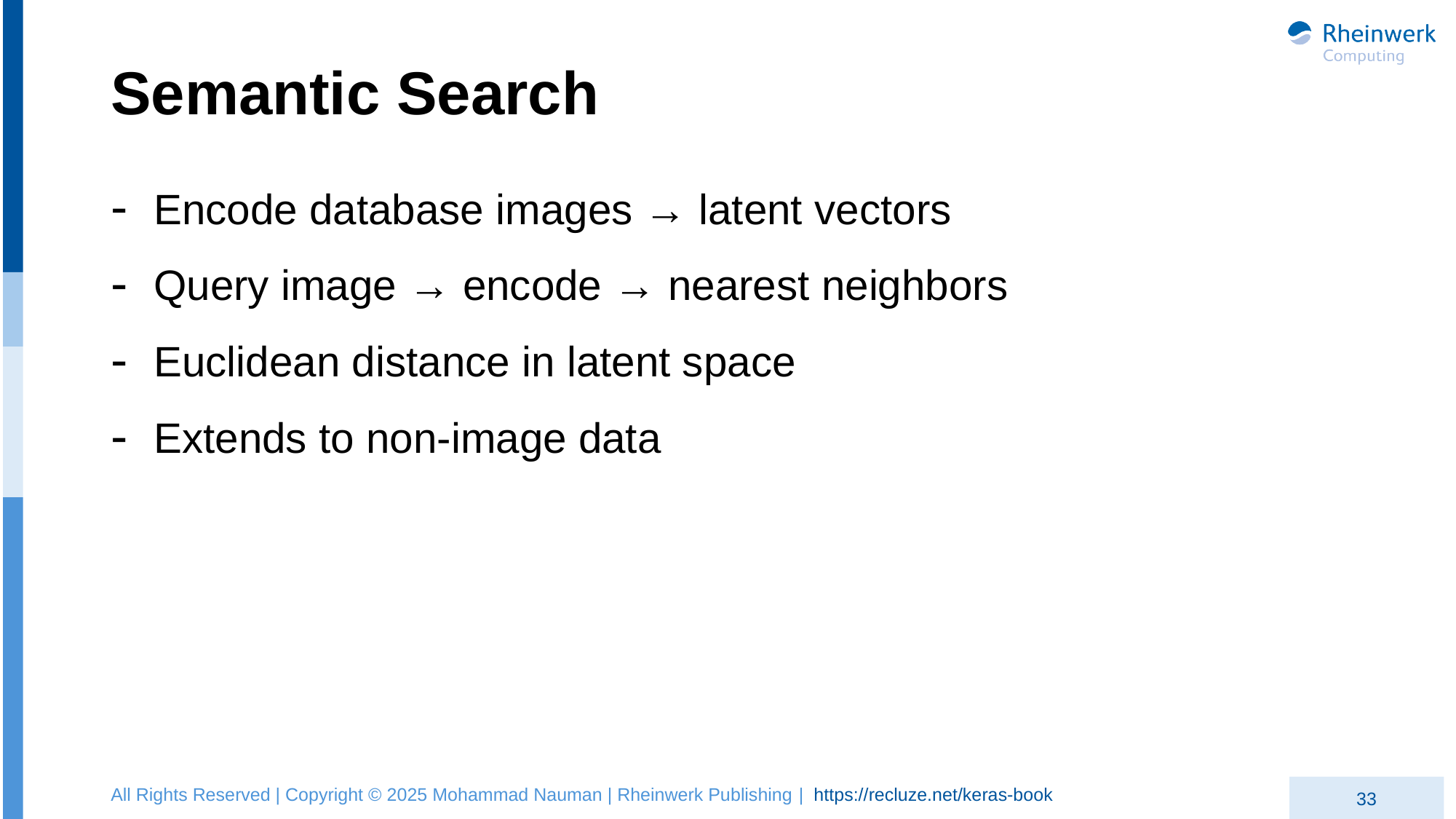

# Semantic Search
Encode database images → latent vectors
Query image → encode → nearest neighbors
Euclidean distance in latent space
Extends to non-image data